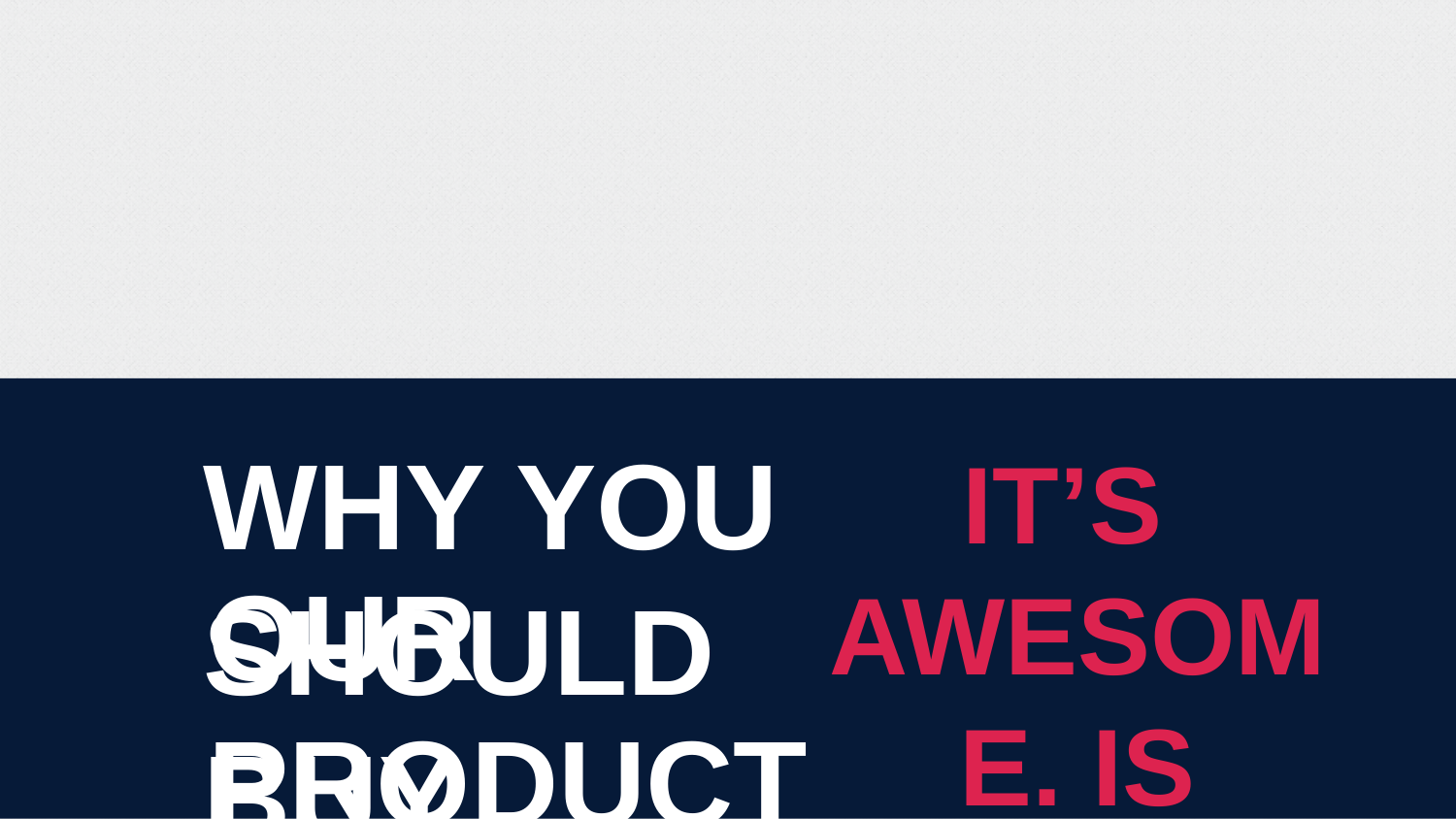

WHY YOU SHOULD BUY
IT’S
AWESOME. IS ALL!
OUR PRODUCT?